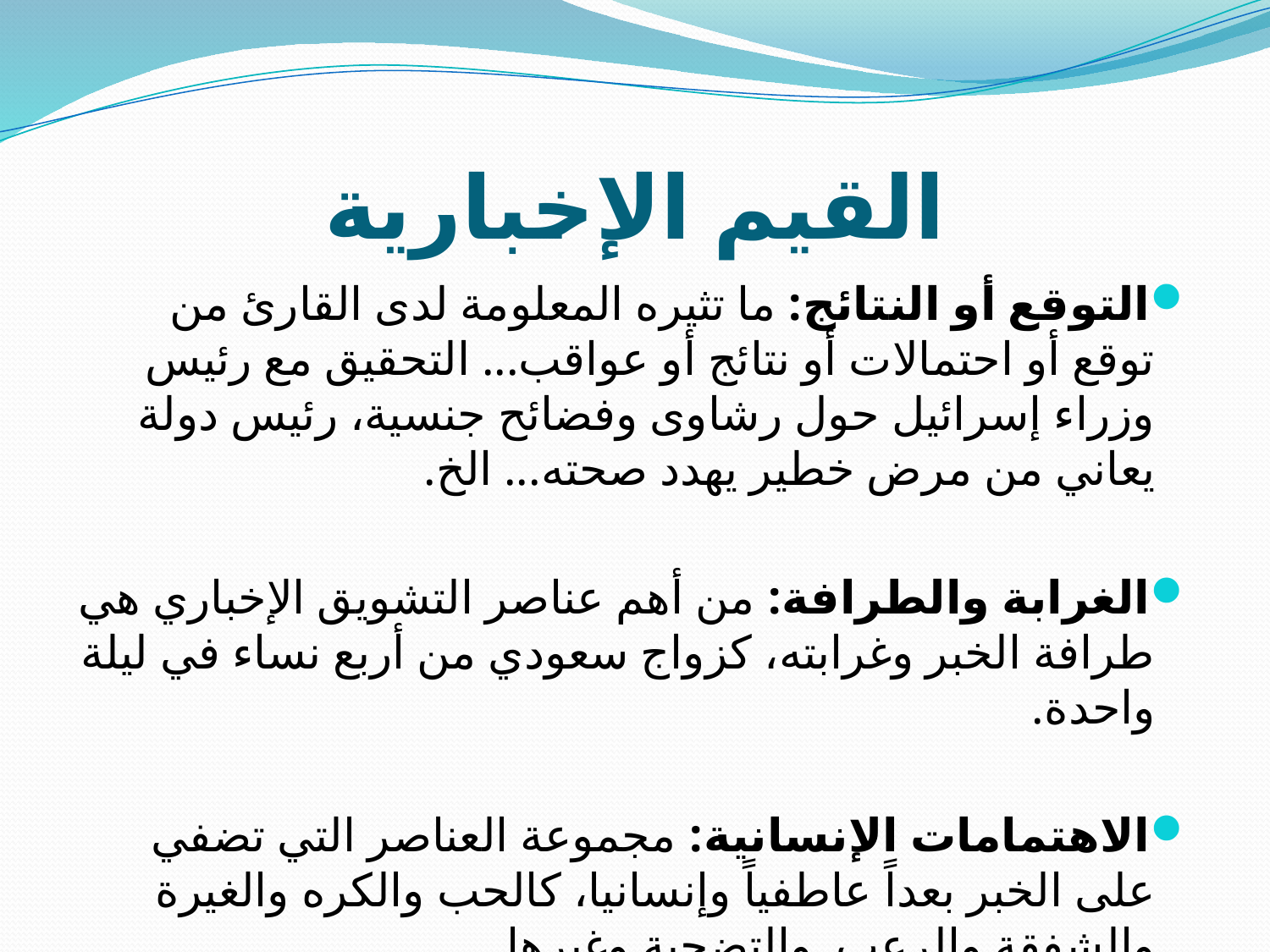

# القيم الإخبارية
التوقع أو النتائج: ما تثيره المعلومة لدى القارئ من توقع أو احتمالات أو نتائج أو عواقب... التحقيق مع رئيس وزراء إسرائيل حول رشاوى وفضائح جنسية، رئيس دولة يعاني من مرض خطير يهدد صحته... الخ.

الغرابة والطرافة: من أهم عناصر التشويق الإخباري هي طرافة الخبر وغرابته، كزواج سعودي من أربع نساء في ليلة واحدة.

الاهتمامات الإنسانية: مجموعة العناصر التي تضفي على الخبر بعداً عاطفياً وإنسانيا، كالحب والكره والغيرة والشفقة والرعب  والتضحية وغيرها.